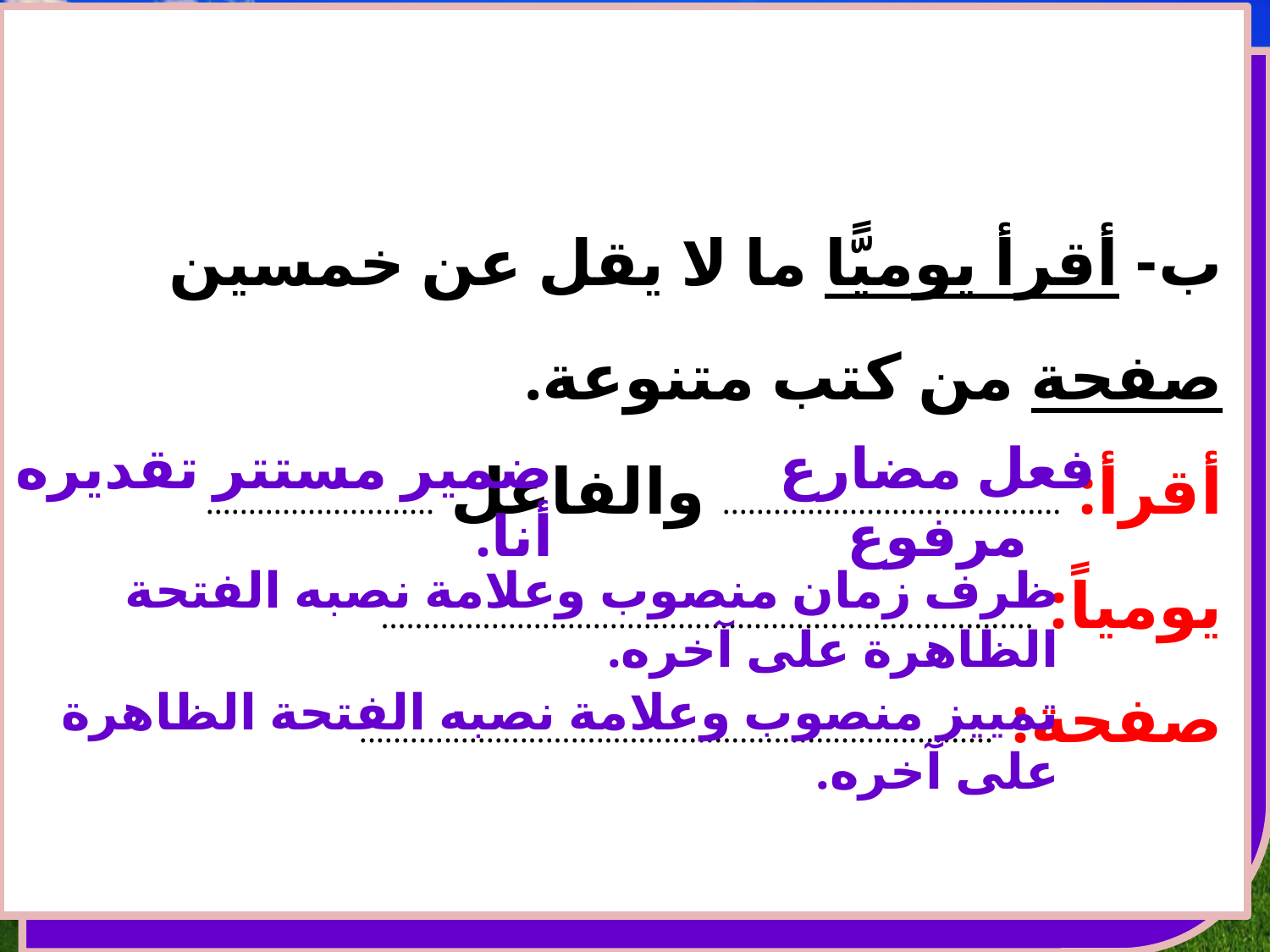

ب- أقرأ يوميًّا ما لا يقل عن خمسين صفحة من كتب متنوعة.
أقرأ: ........................................ والفاعل ...........................
يومياً: .............................................................................
صفحة: ...........................................................................
ضمير مستتر تقديره أنا.
فعل مضارع مرفوع
ظرف زمان منصوب وعلامة نصبه الفتحة الظاهرة على آخره.
تمييز منصوب وعلامة نصبه الفتحة الظاهرة على آخره.